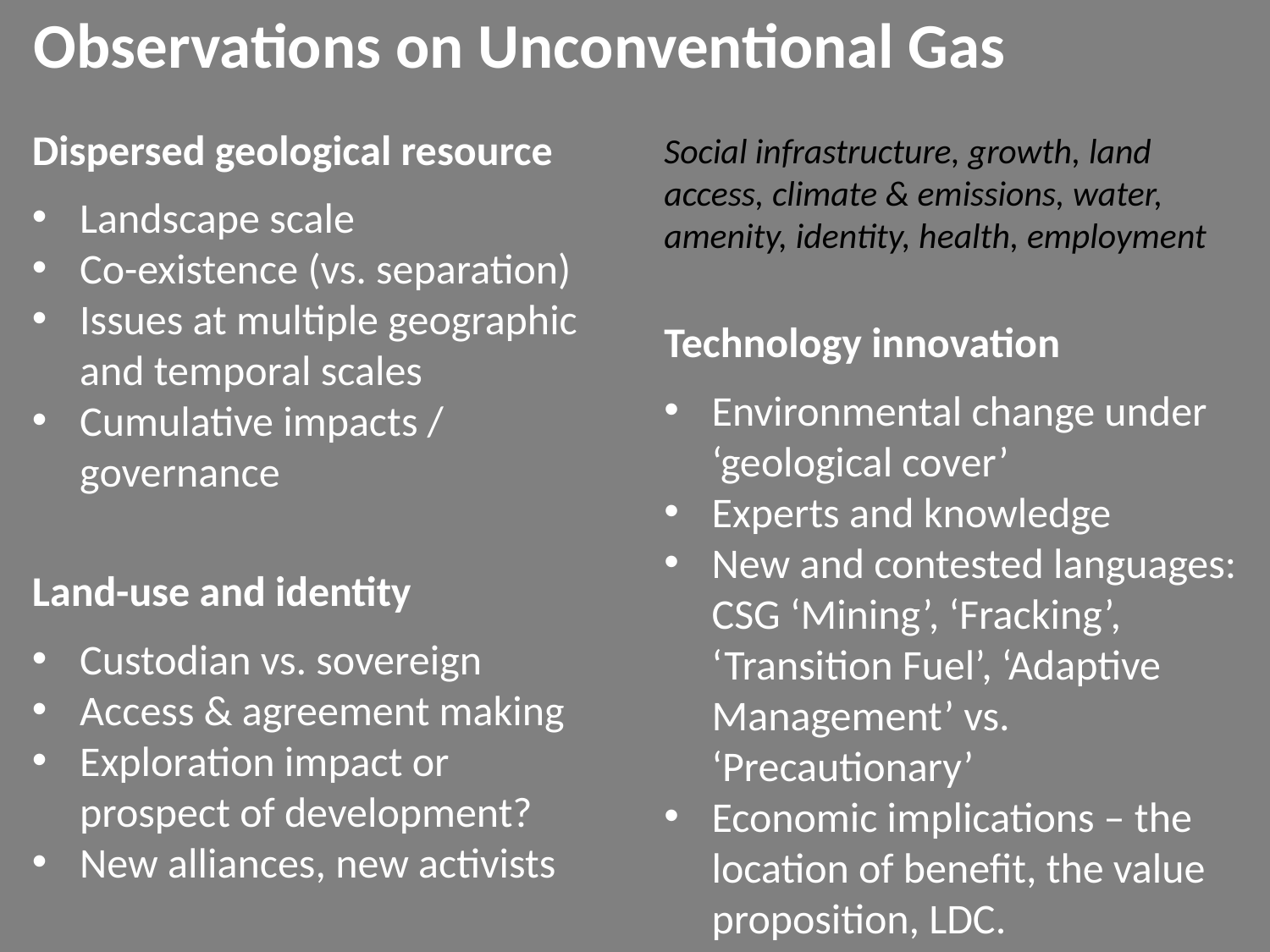

Observations on Unconventional Gas
Dispersed geological resource
Landscape scale
Co-existence (vs. separation)
Issues at multiple geographic and temporal scales
Cumulative impacts / governance

Land-use and identity
Custodian vs. sovereign
Access & agreement making
Exploration impact or prospect of development?
New alliances, new activists
Social infrastructure, growth, land access, climate & emissions, water, amenity, identity, health, employment

Technology innovation
Environmental change under ‘geological cover’
Experts and knowledge
New and contested languages: CSG ‘Mining’, ‘Fracking’, ‘Transition Fuel’, ‘Adaptive Management’ vs. ‘Precautionary’
Economic implications – the location of benefit, the value proposition, LDC.